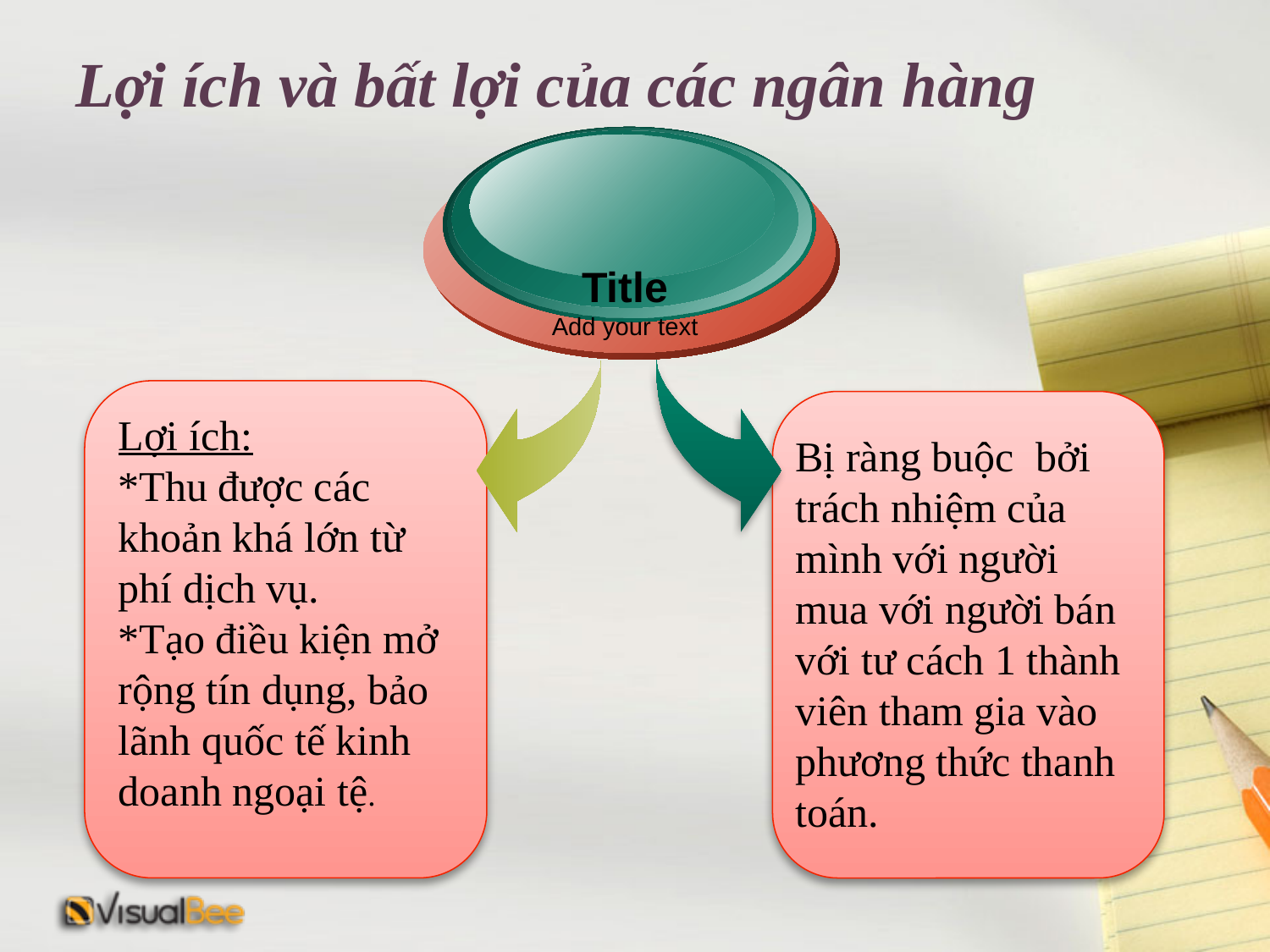

# Lợi ích và bất lợi của các ngân hàng

Title
Add your text

Lợi ích:
*Thu được các khoản khá lớn từ phí dịch vụ.
*Tạo điều kiện mở rộng tín dụng, bảo lãnh quốc tế kinh doanh ngoại tệ.
Bị ràng buộc  bởi trách nhiệm của mình với người mua với người bán với tư cách 1 thành viên tham gia vào phương thức thanh toán.

Company Logo